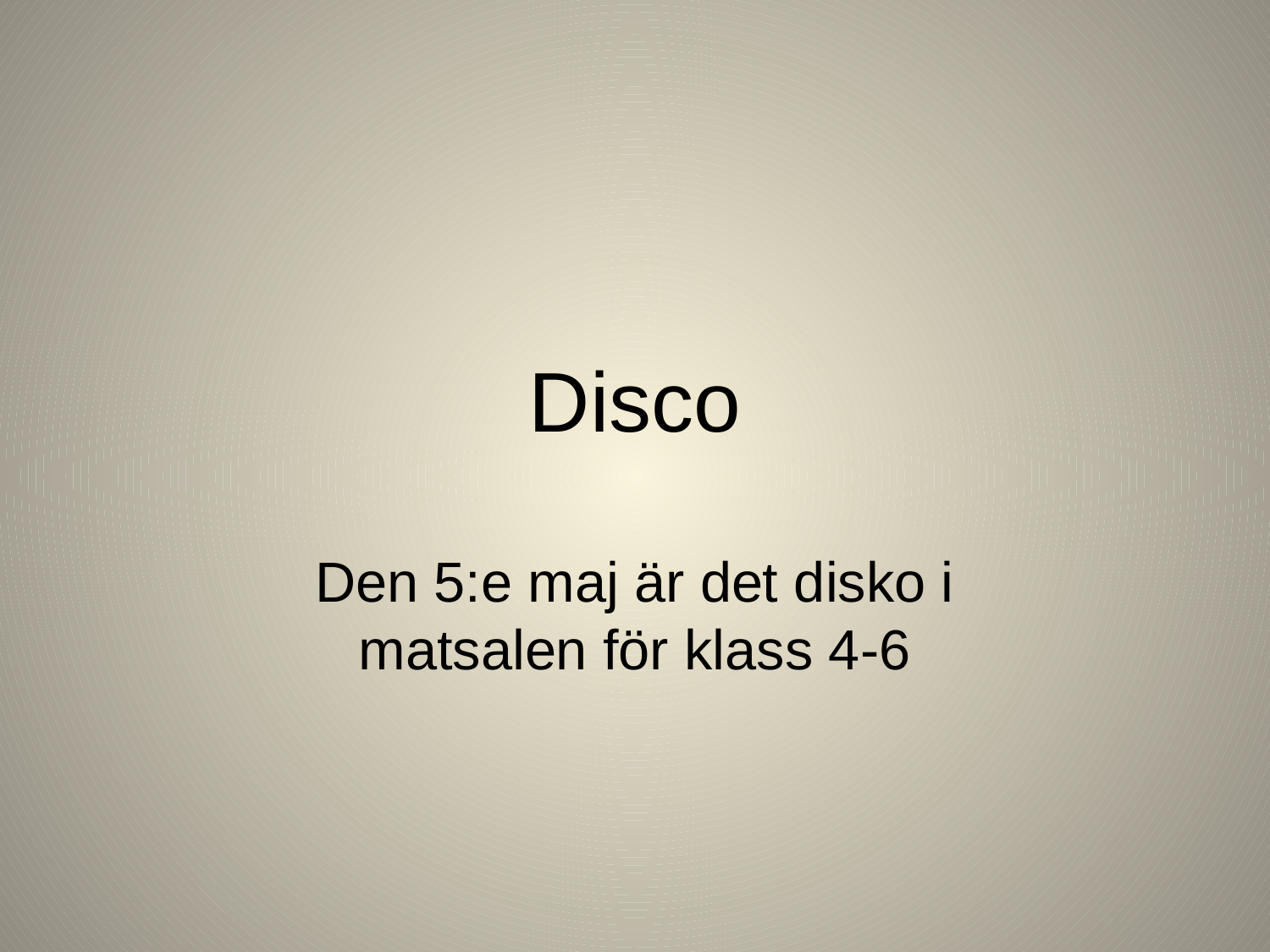

# Disco
Den 5:e maj är det disko i matsalen för klass 4-6